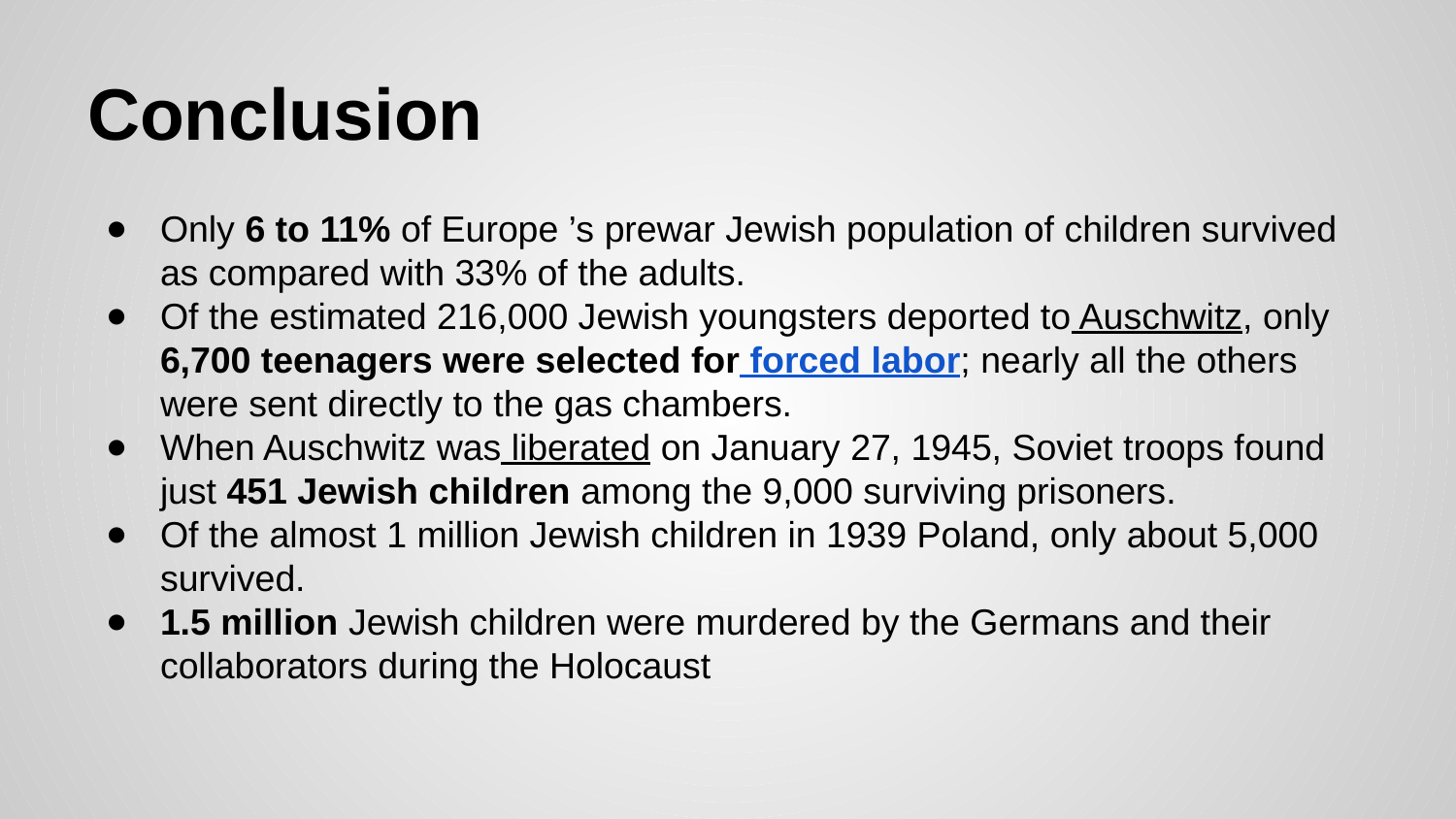

# Conclusion
Only 6 to 11% of Europe ’s prewar Jewish population of children survived as compared with 33% of the adults.
Of the estimated 216,000 Jewish youngsters deported to Auschwitz, only 6,700 teenagers were selected for forced labor; nearly all the others were sent directly to the gas chambers.
When Auschwitz was liberated on January 27, 1945, Soviet troops found just 451 Jewish children among the 9,000 surviving prisoners.
Of the almost 1 million Jewish children in 1939 Poland, only about 5,000 survived.
1.5 million Jewish children were murdered by the Germans and their collaborators during the Holocaust